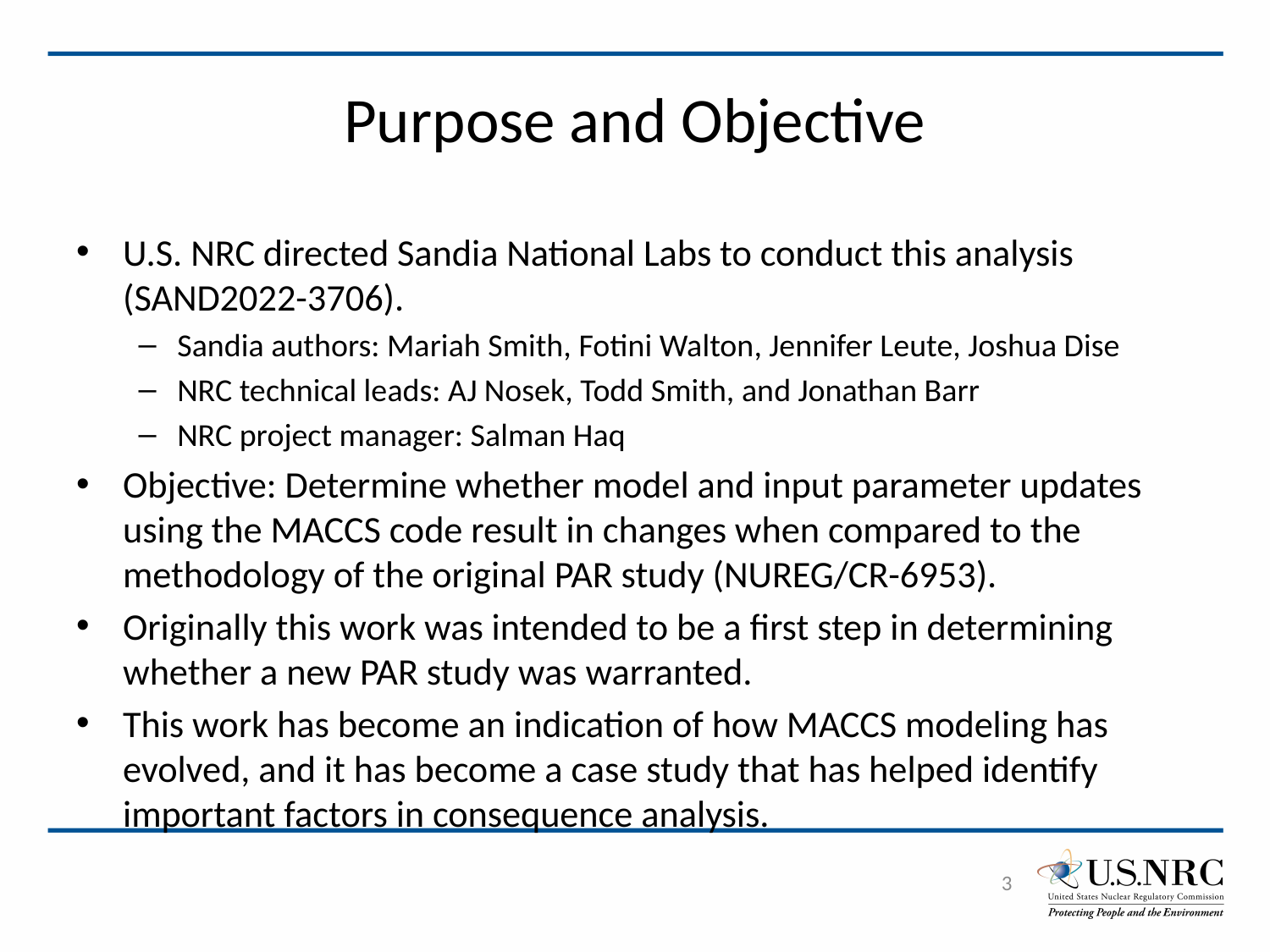

# Purpose and Objective
U.S. NRC directed Sandia National Labs to conduct this analysis (SAND2022-3706).
Sandia authors: Mariah Smith, Fotini Walton, Jennifer Leute, Joshua Dise
NRC technical leads: AJ Nosek, Todd Smith, and Jonathan Barr
NRC project manager: Salman Haq
Objective: Determine whether model and input parameter updates using the MACCS code result in changes when compared to the methodology of the original PAR study (NUREG/CR-6953).
Originally this work was intended to be a first step in determining whether a new PAR study was warranted.
This work has become an indication of how MACCS modeling has evolved, and it has become a case study that has helped identify important factors in consequence analysis.

3